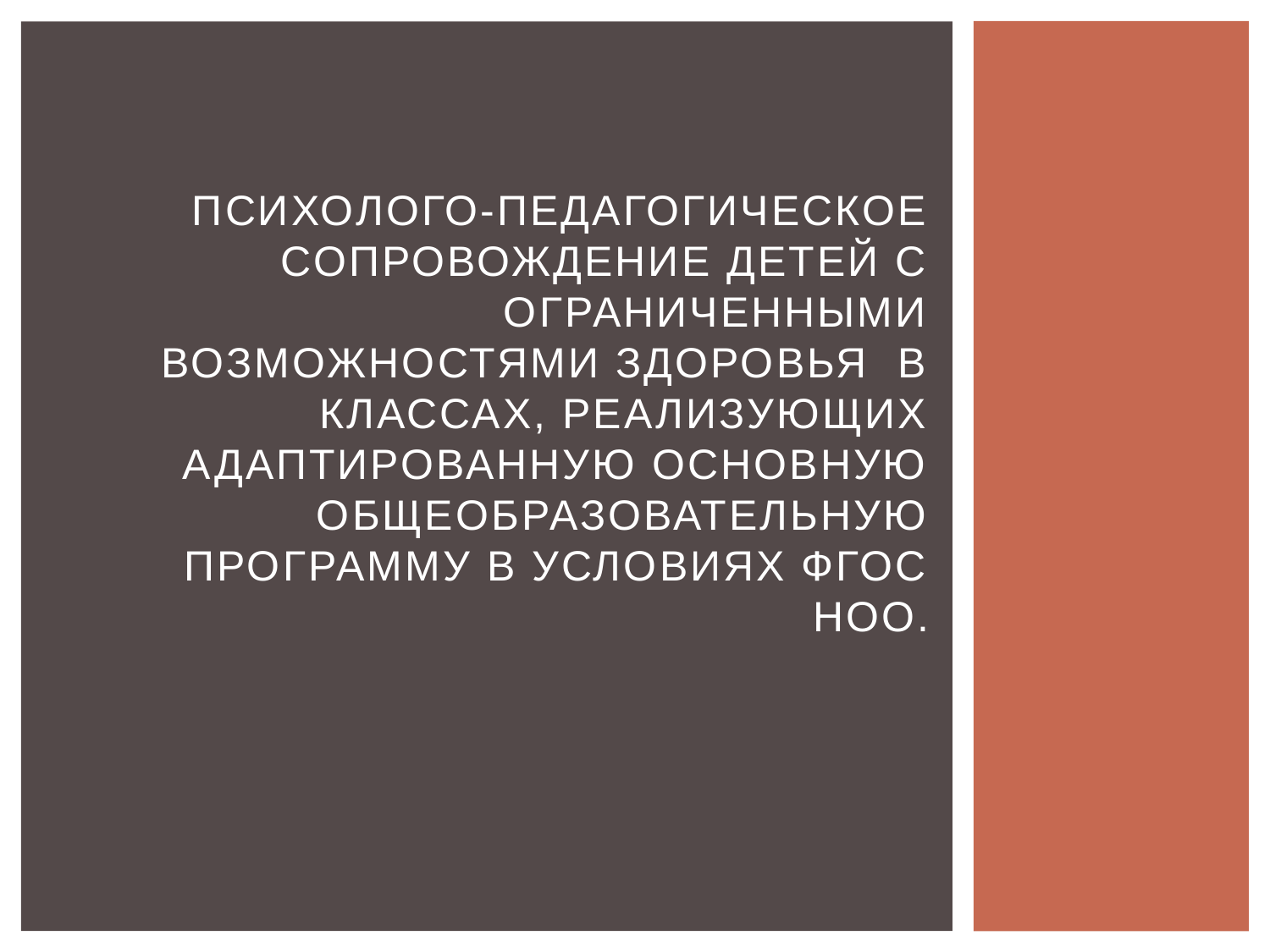

# Психолого-педагогическое сопровождение детей с ограниченными возможностями здоровья  в классах, реализующих адаптированную основную общеобразовательную программу в условиях ФГОС НОО.